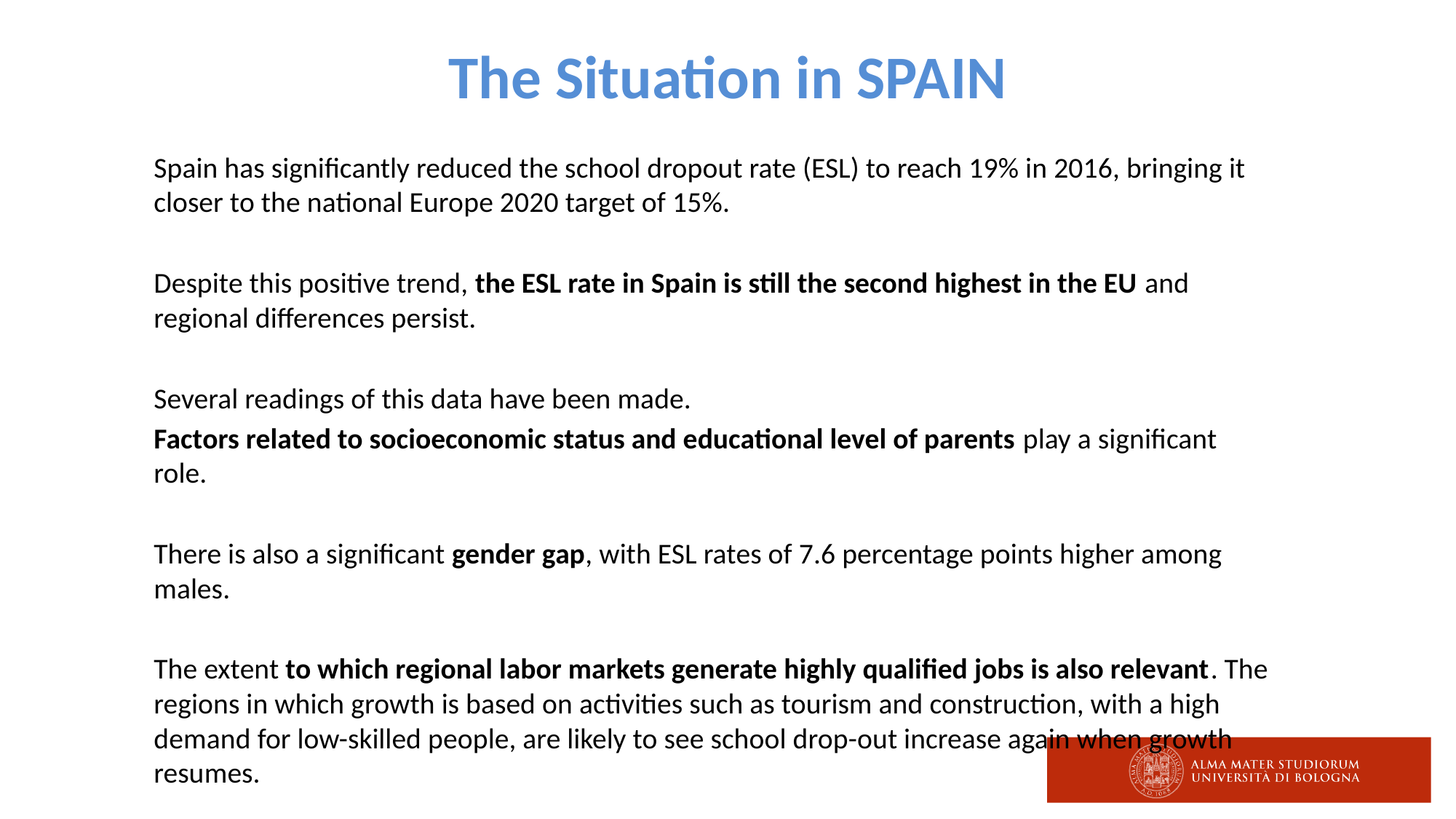

# The Situation in SPAIN

Spain has significantly reduced the school dropout rate (ESL) to reach 19% in 2016, bringing it closer to the national Europe 2020 target of 15%.

Despite this positive trend, the ESL rate in Spain is still the second highest in the EU and regional differences persist.

Several readings of this data have been made.
Factors related to socioeconomic status and educational level of parents play a significant role.

There is also a significant gender gap, with ESL rates of 7.6 percentage points higher among males.

The extent to which regional labor markets generate highly qualified jobs is also relevant. The regions in which growth is based on activities such as tourism and construction, with a high demand for low-skilled people, are likely to see school drop-out increase again when growth resumes.